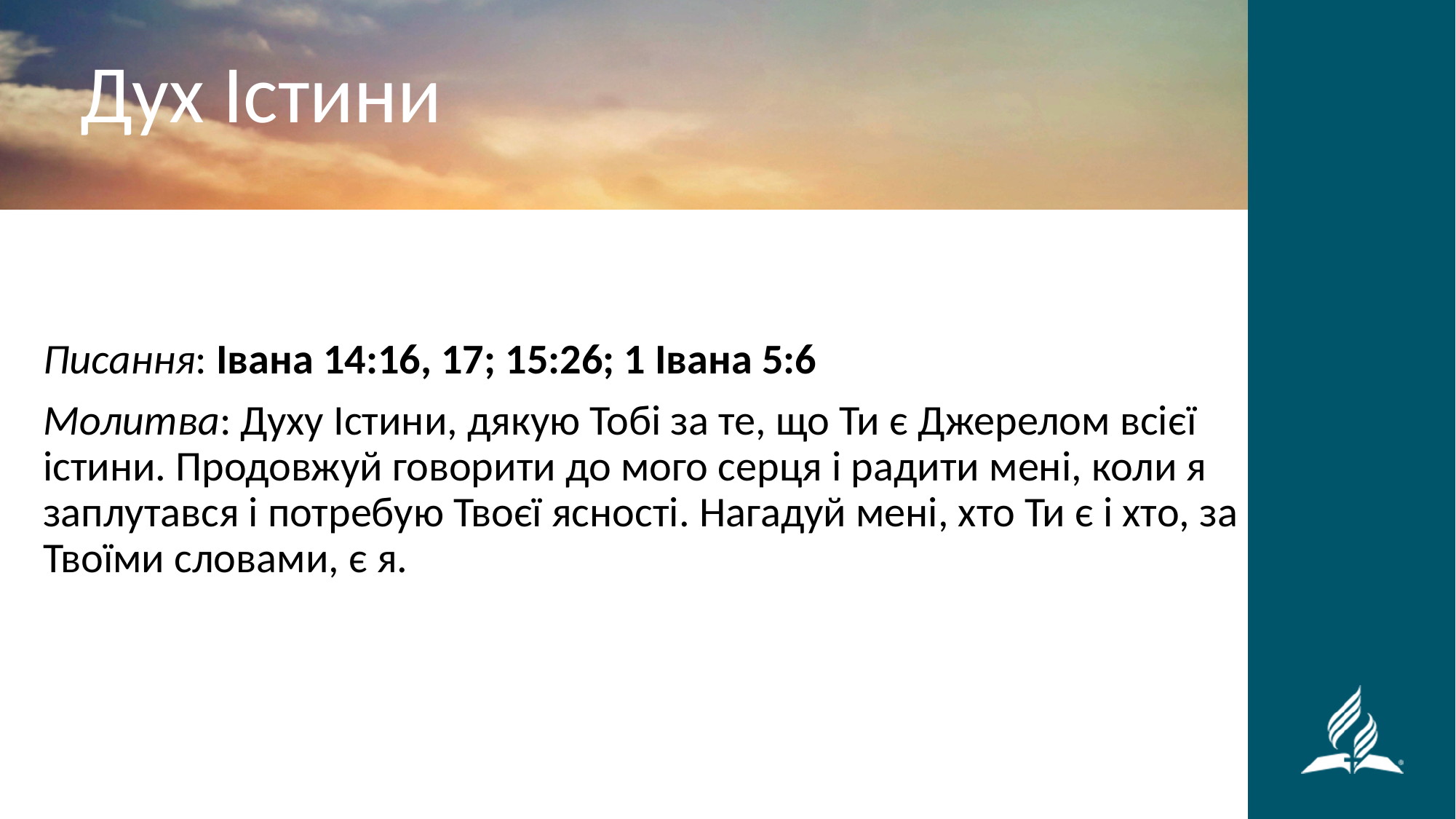

Дух Істини

Писання: Івана 14:16, 17; 15:26; 1 Івана 5:6
Молитва: Духу Істини, дякую Тобі за те, що Ти є Джерелом всієї істини. Продовжуй говорити до мого серця і радити мені, коли я заплутався і потребую Твоєї ясності. Нагадуй мені, хто Ти є і хто, за Твоїми словами, є я.